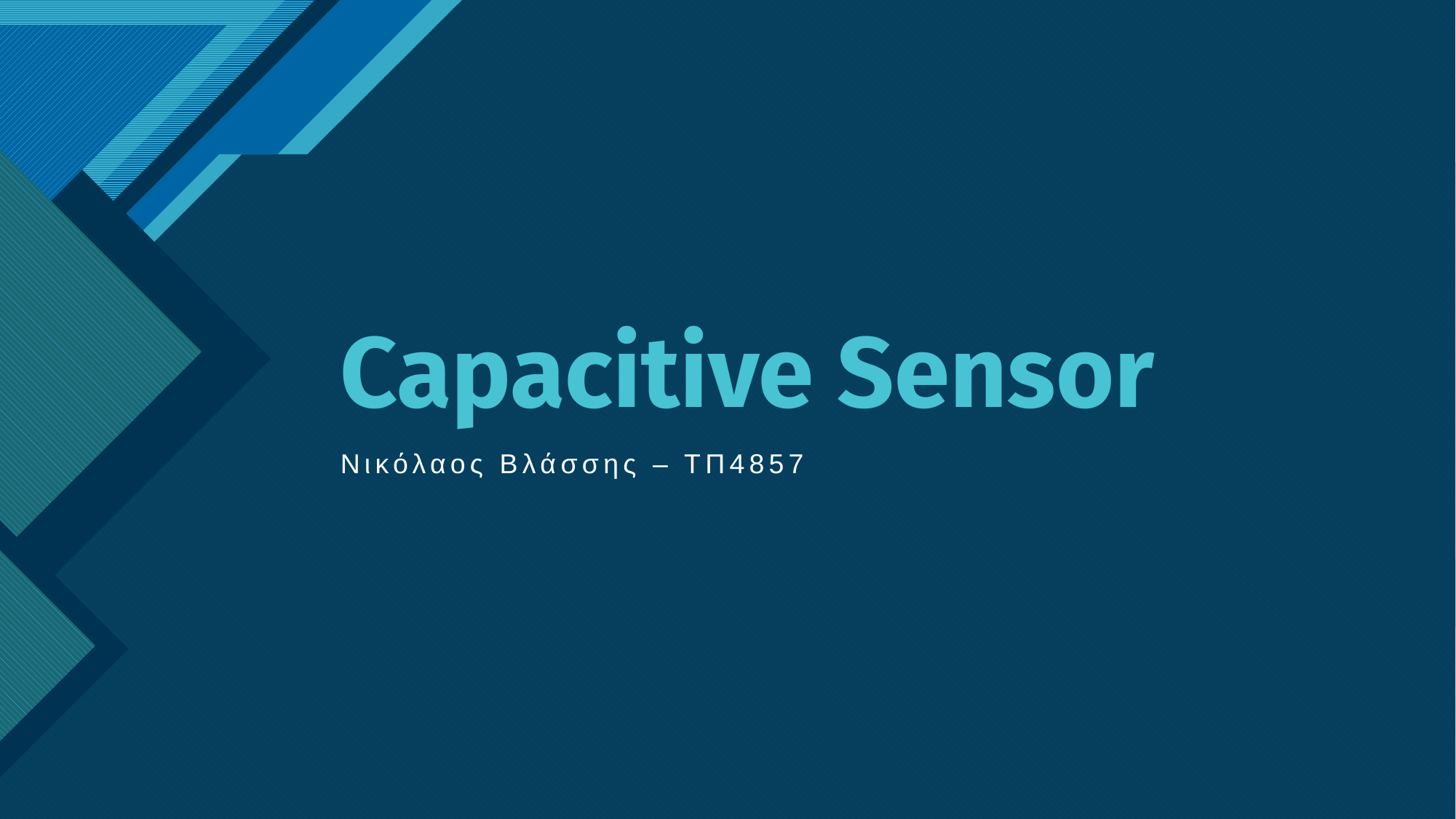

# Capacitive Sensor
Νικόλαος Βλάσσης – ΤΠ4857